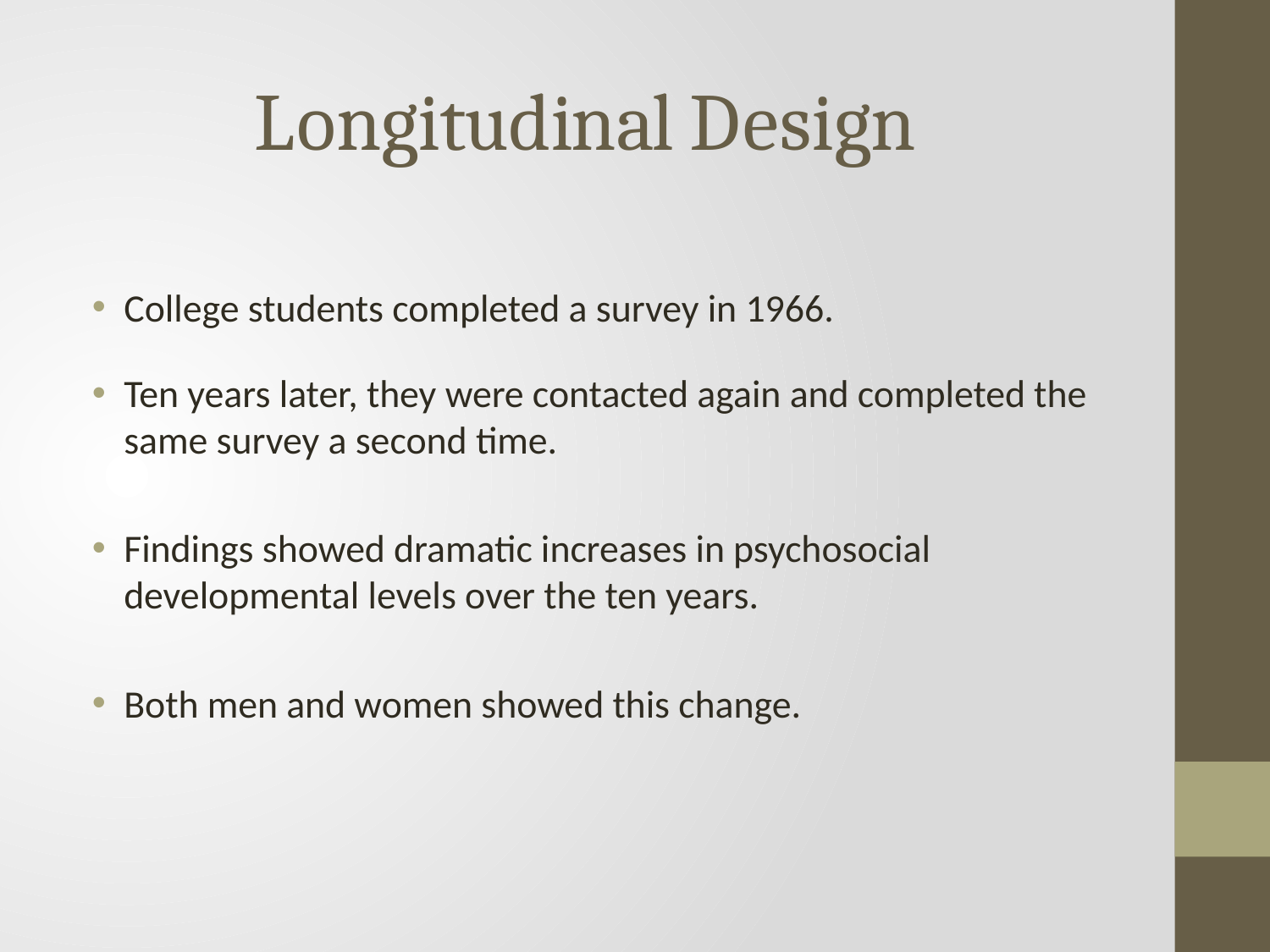

# Longitudinal Design

College students completed a survey in 1966.
Ten years later, they were contacted again and completed the same survey a second time.

Findings showed dramatic increases in psychosocial developmental levels over the ten years.

Both men and women showed this change.